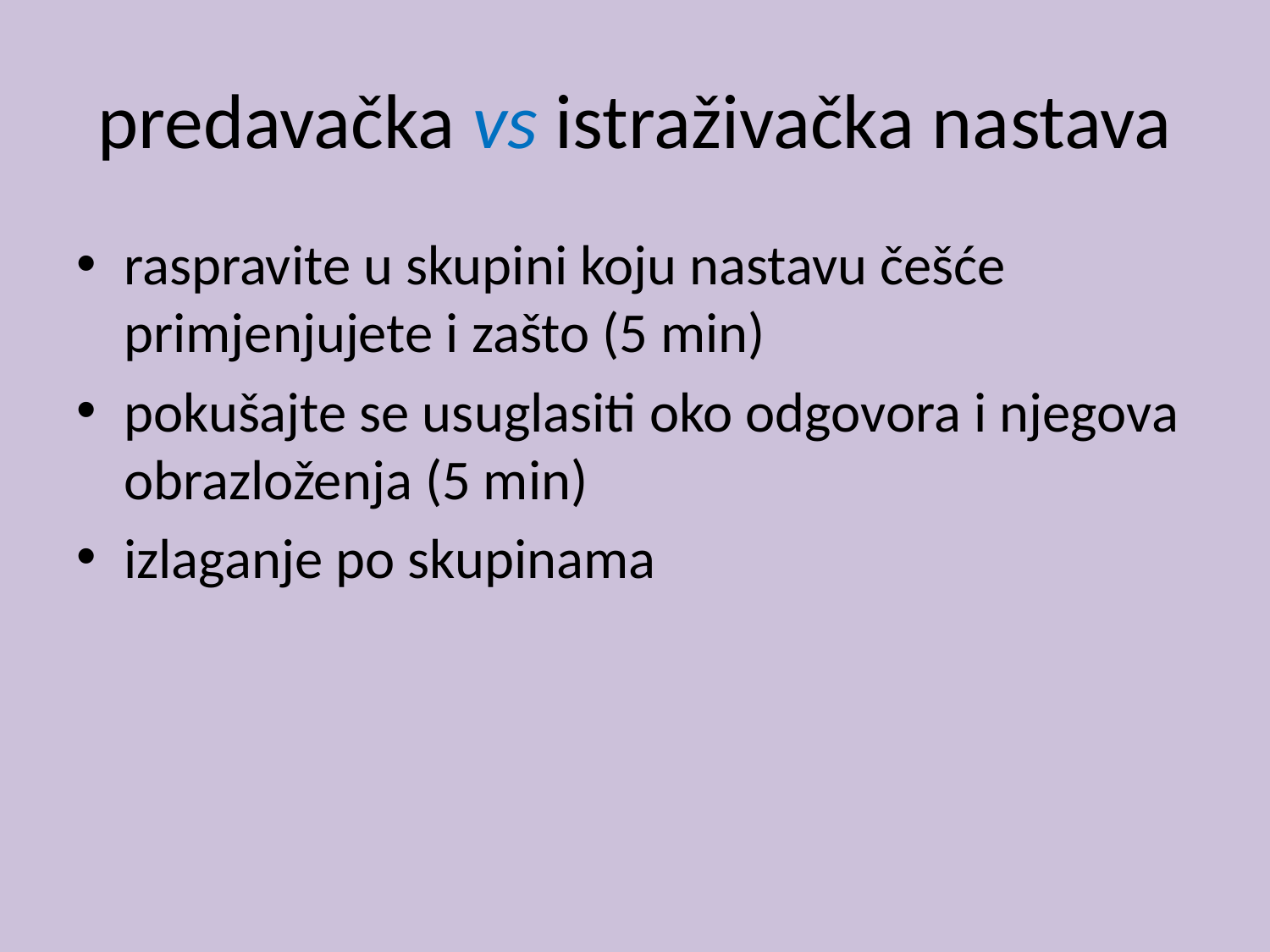

# predavačka vs istraživačka nastava
raspravite u skupini koju nastavu češće primjenjujete i zašto (5 min)
pokušajte se usuglasiti oko odgovora i njegova obrazloženja (5 min)
izlaganje po skupinama